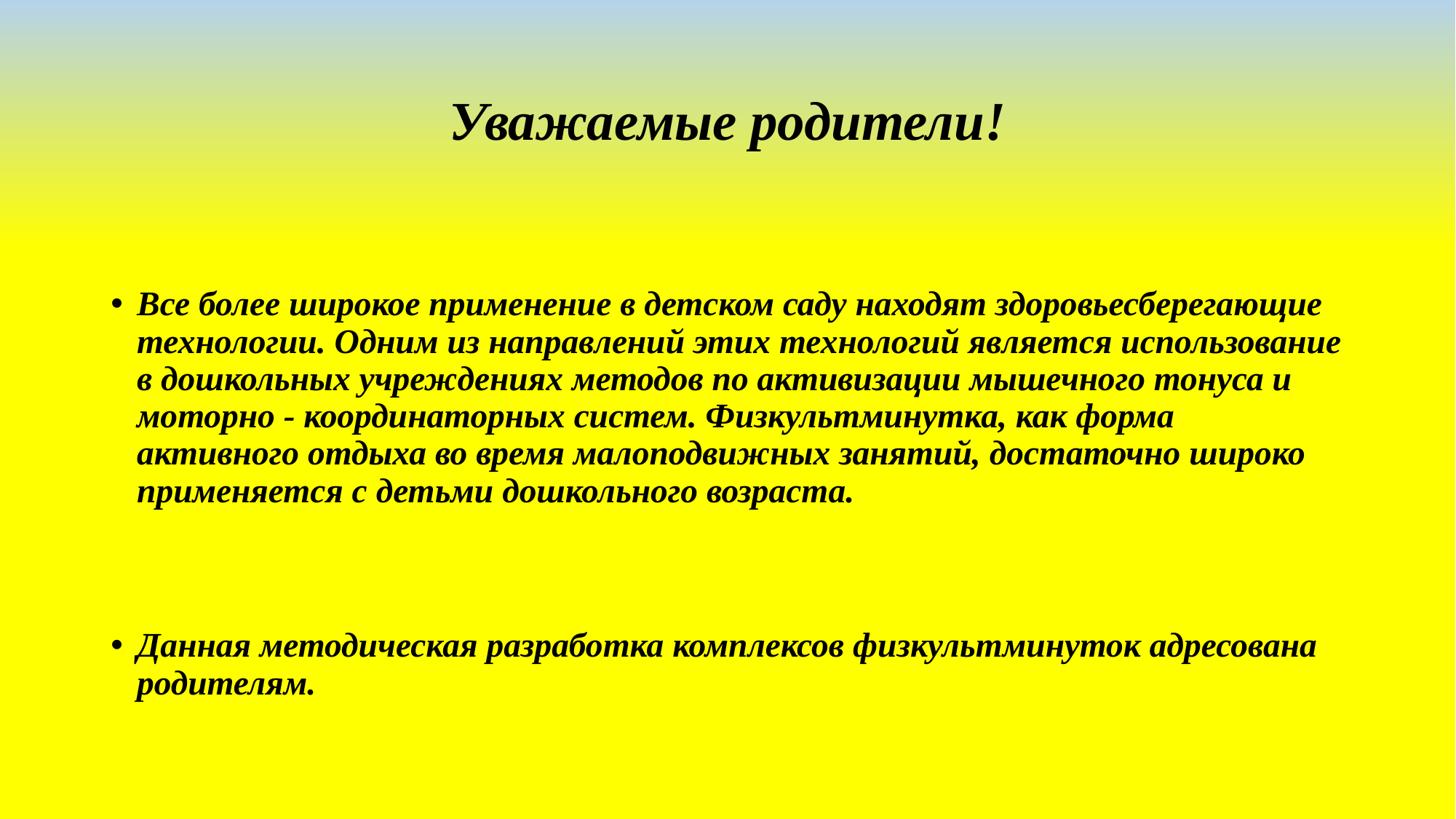

# Уважаемые родители!

Все более широкое применение в детском саду находят здоровьесберегающие технологии. Одним из направлений этих технологий является использование в дошкольных учреждениях методов по активизации мышечного тонуса и моторно - координаторных систем. Физкультминутка, как форма активного отдыха во время малоподвижных занятий, достаточно широко применяется с детьми дошкольного возраста.

Данная методическая разработка комплексов физкультминуток адресована родителям.